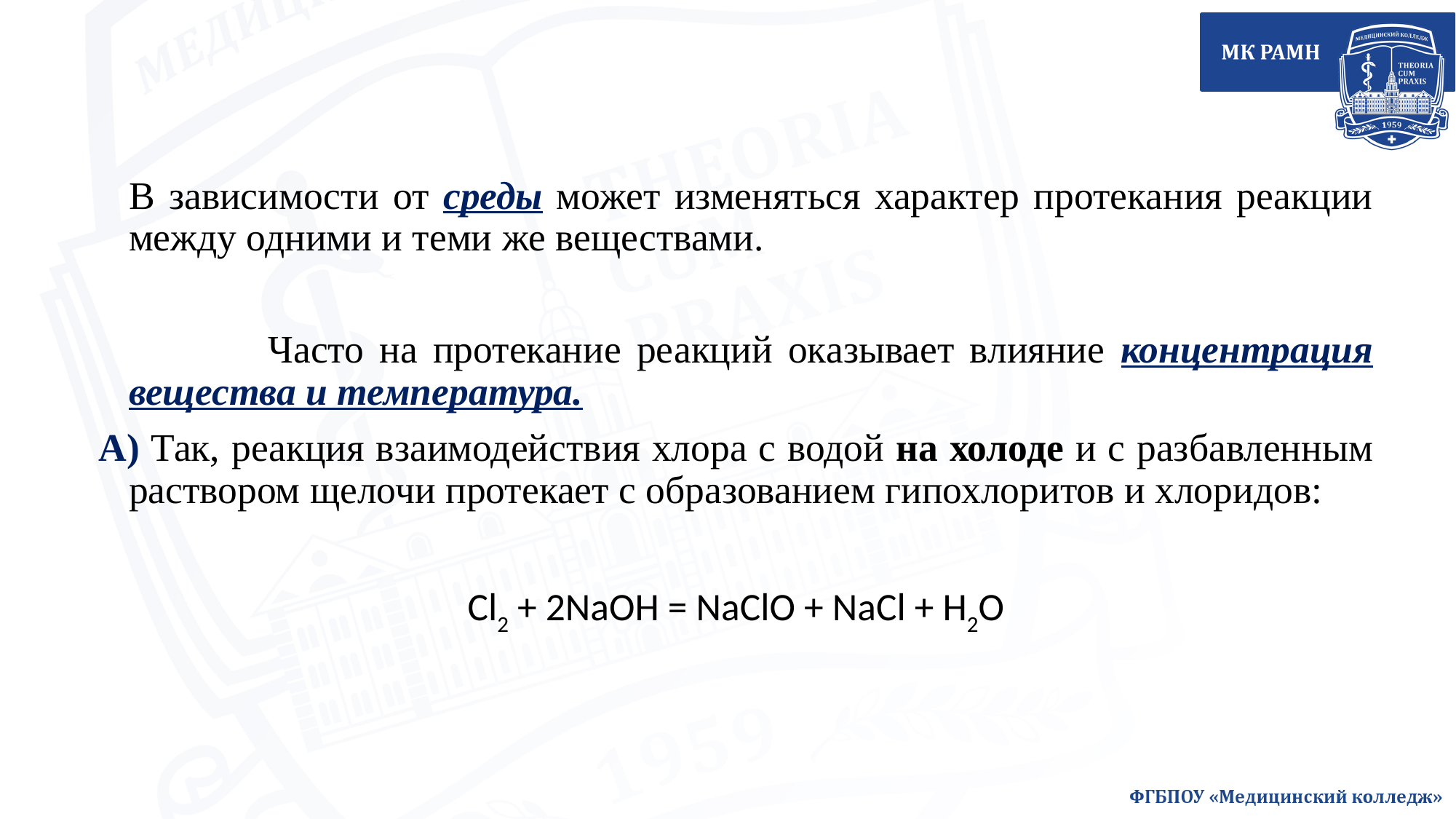

В зависимости от среды может изменяться характер протекания реакции между одними и теми же веществами.

           Часто на протекание реакций оказывает влияние концентрация вещества и температура.
А) Так, реакция взаимодействия хлора с водой на холоде и с разбавленным раствором щелочи протекает с образованием гипохлоритов и хлоридов:

Cl2 + 2NaOH = NaClO + NaCl + H2O
28